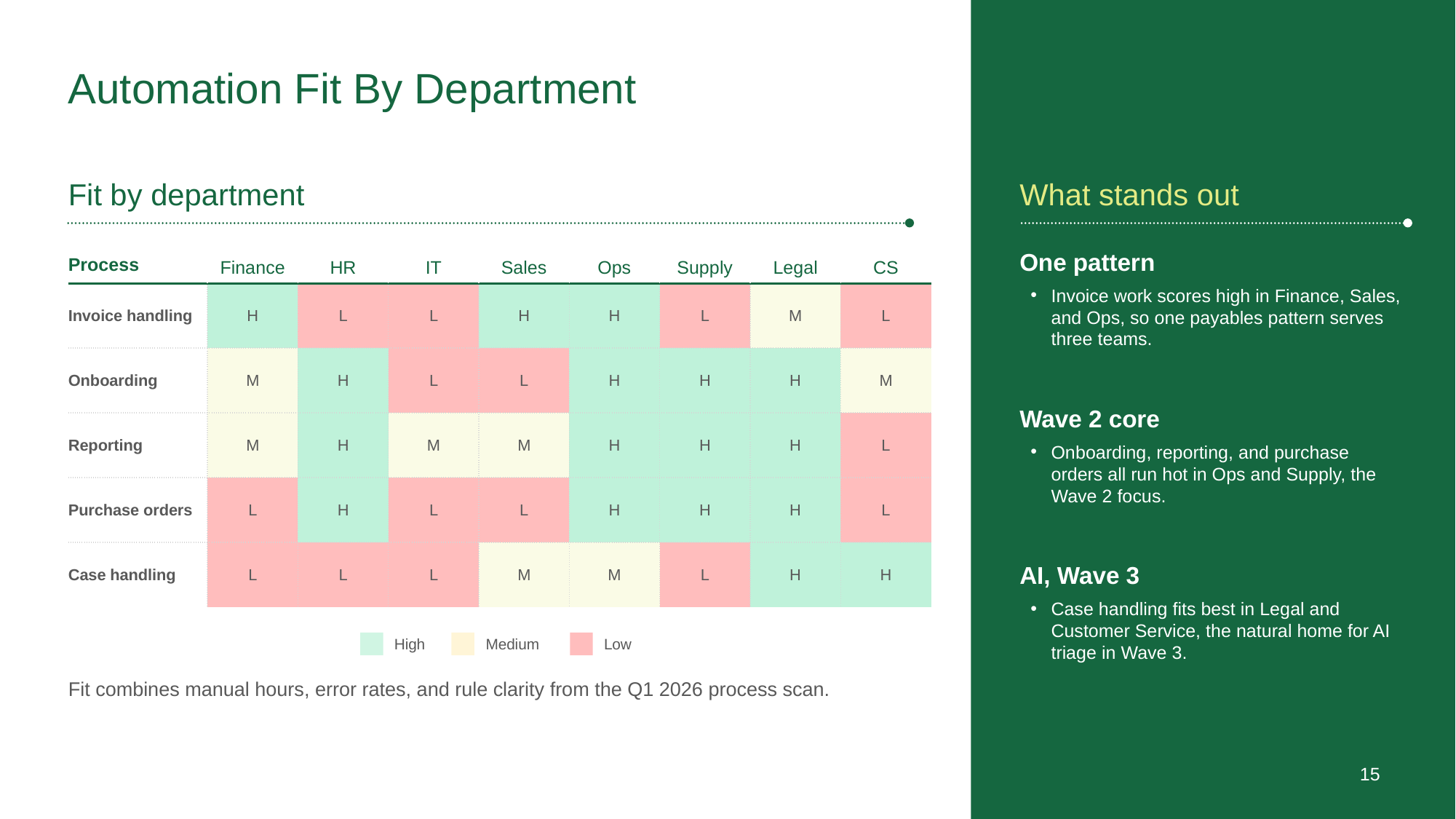

# Automation Fit By Department
Fit by department
What stands out
| Process | Finance | HR | IT | Sales | Ops | Supply | Legal | CS |
| --- | --- | --- | --- | --- | --- | --- | --- | --- |
| Invoice handling | H | L | L | H | H | L | M | L |
| Onboarding | M | H | L | L | H | H | H | M |
| Reporting | M | H | M | M | H | H | H | L |
| Purchase orders | L | H | L | L | H | H | H | L |
| Case handling | L | L | L | M | M | L | H | H |
One pattern
Invoice work scores high in Finance, Sales, and Ops, so one payables pattern serves three teams.
Wave 2 core
Onboarding, reporting, and purchase orders all run hot in Ops and Supply, the Wave 2 focus.
AI, Wave 3
Case handling fits best in Legal and Customer Service, the natural home for AI triage in Wave 3.
High
Medium
Low

Fit combines manual hours, error rates, and rule clarity from the Q1 2026 process scan.
15